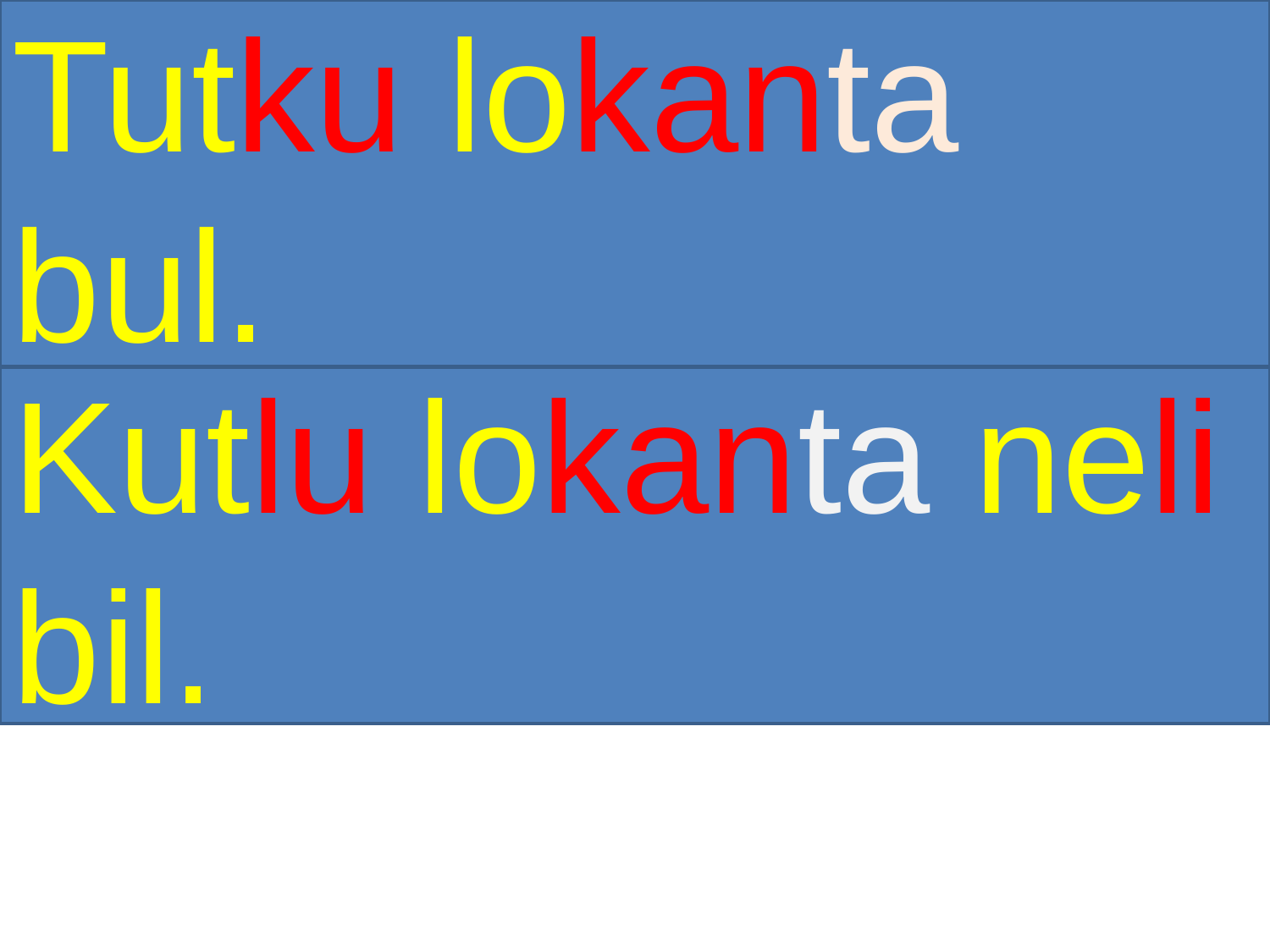

Tutku lokanta bul.
Kutlu lokanta neli bil.